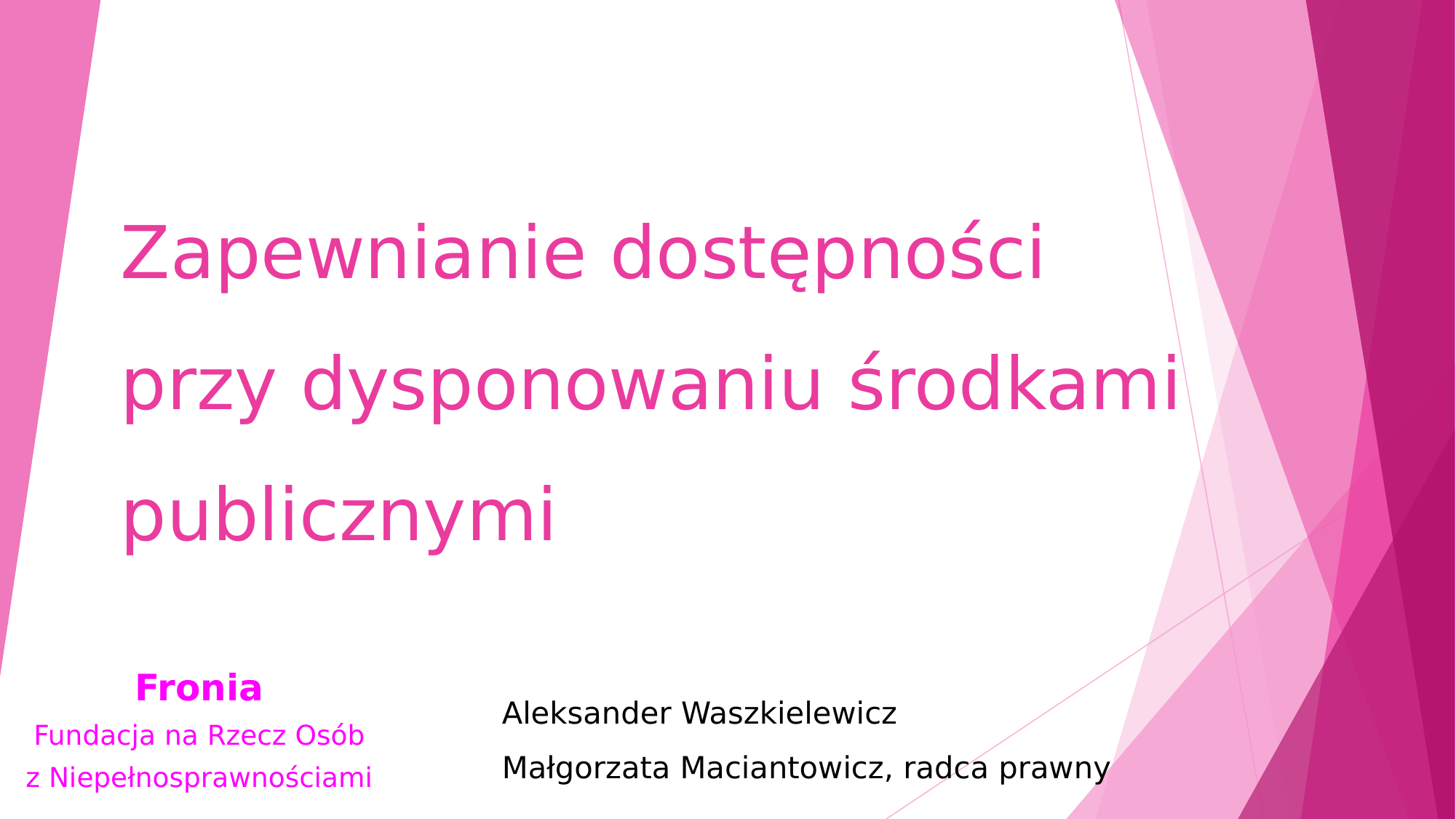

# Zapewnianie dostępności przy dysponowaniu środkami publicznymi
Aleksander Waszkielewicz
Małgorzata Maciantowicz, radca prawny